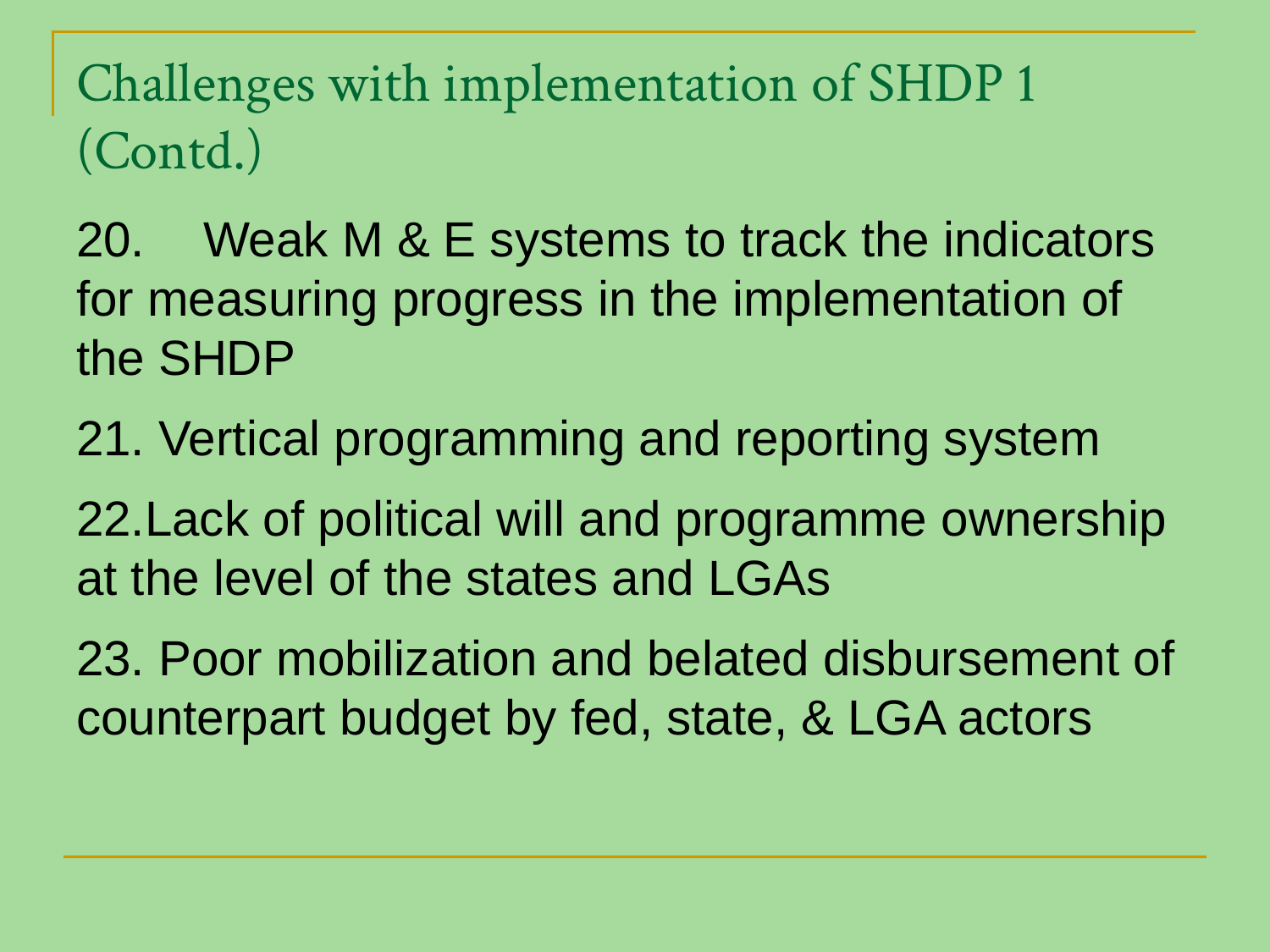

# Challenges with implementation of SHDP 1 (Contd.)
20.	Weak M & E systems to track the indicators for measuring progress in the implementation of the SHDP
21. Vertical programming and reporting system
22.Lack of political will and programme ownership at the level of the states and LGAs
23. Poor mobilization and belated disbursement of counterpart budget by fed, state, & LGA actors